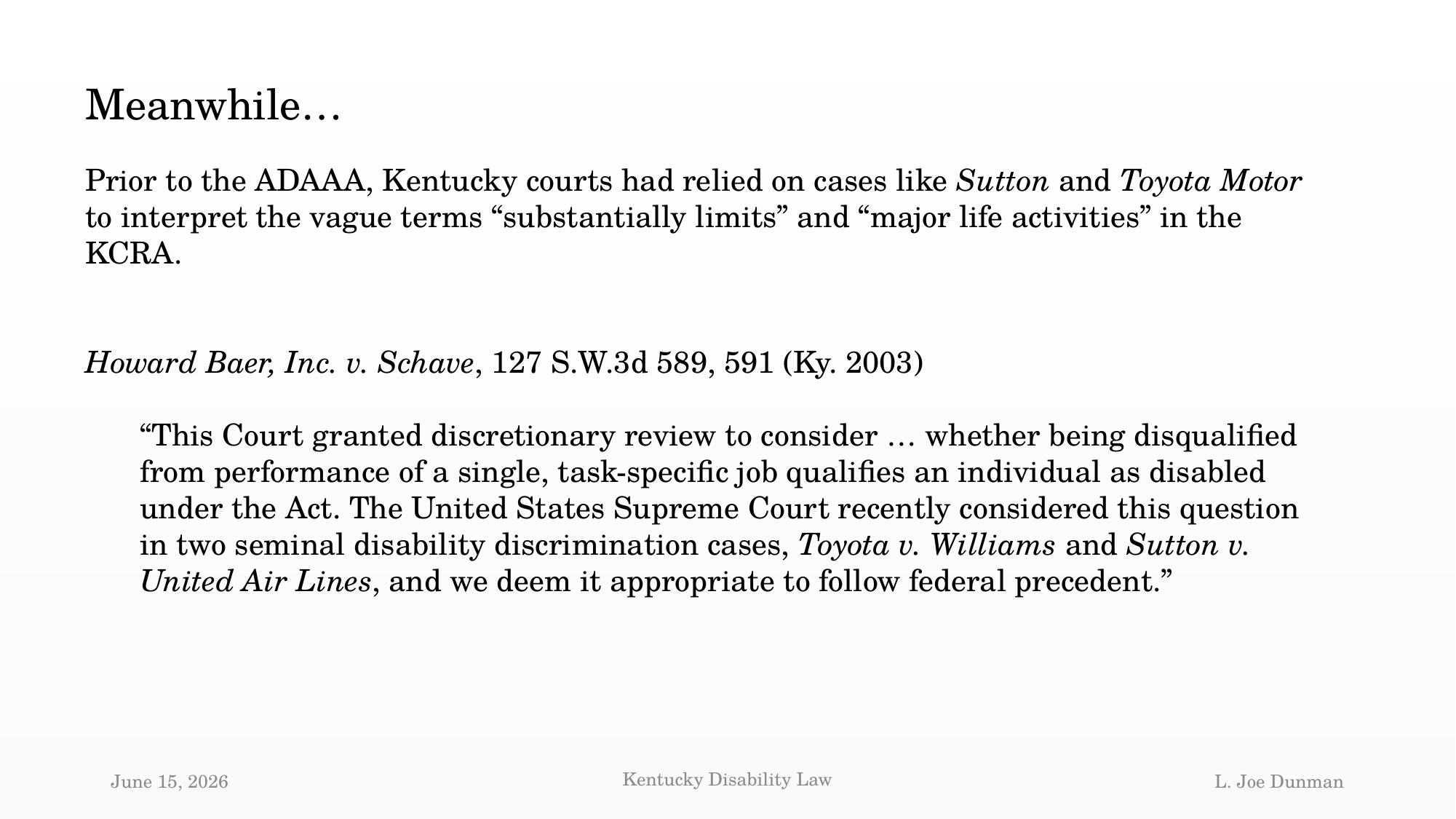

Meanwhile…

Prior to the ADAAA, Kentucky courts had relied on cases like Sutton and Toyota Motor to interpret the vague terms “substantially limits” and “major life activities” in the KCRA.
Howard Baer, Inc. v. Schave, 127 S.W.3d 589, 591 (Ky. 2003)

“This Court granted discretionary review to consider … whether being disqualified from performance of a single, task-specific job qualifies an individual as disabled under the Act. The United States Supreme Court recently considered this question in two seminal disability discrimination cases, Toyota v. Williams and Sutton v. United Air Lines, and we deem it appropriate to follow federal precedent.”
June 15, 2026
Kentucky Disability Law
L. Joe Dunman